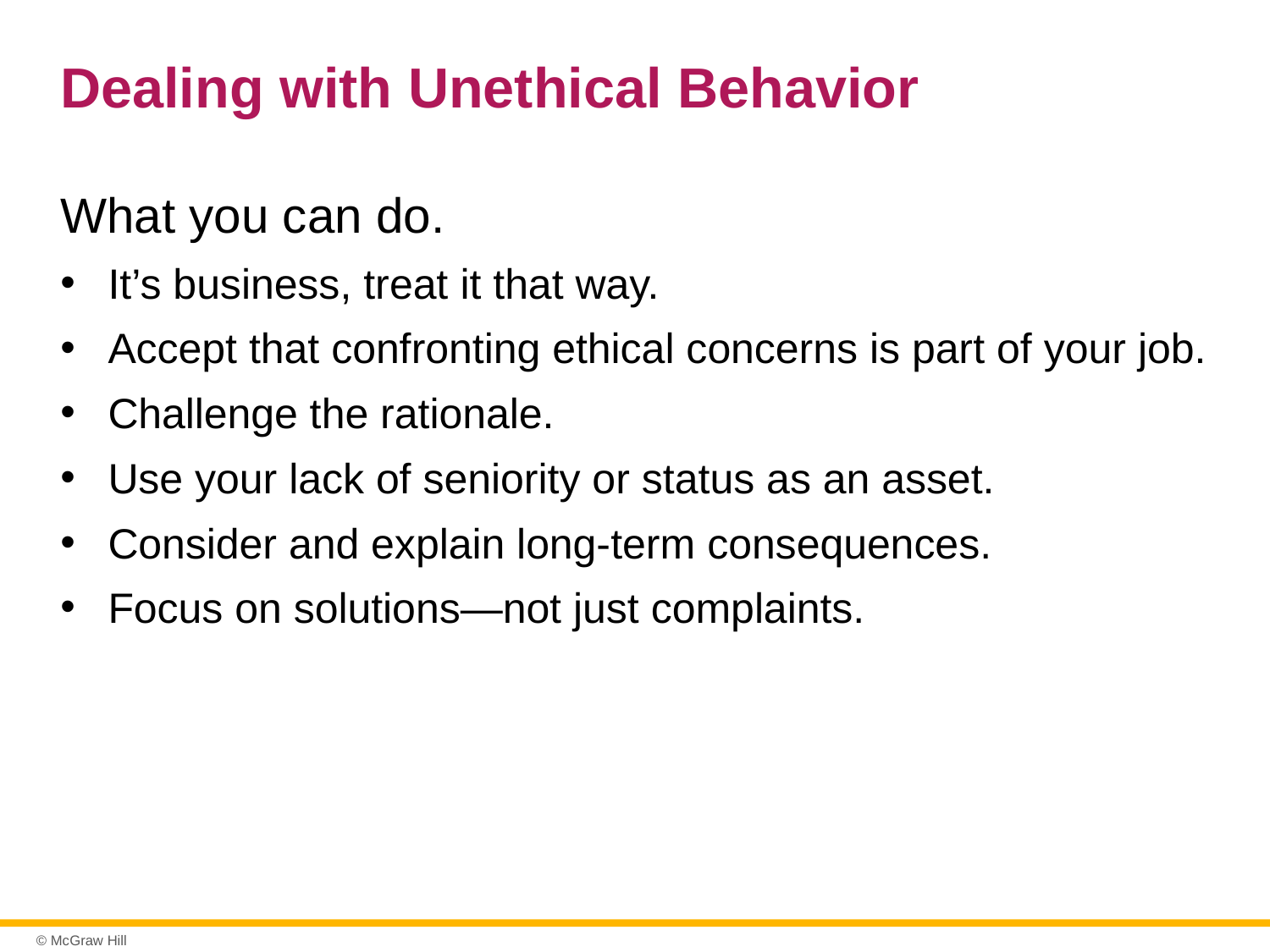

# Dealing with Unethical Behavior
What you can do.
It’s business, treat it that way.
Accept that confronting ethical concerns is part of your job.
Challenge the rationale.
Use your lack of seniority or status as an asset.
Consider and explain long-term consequences.
Focus on solutions—not just complaints.